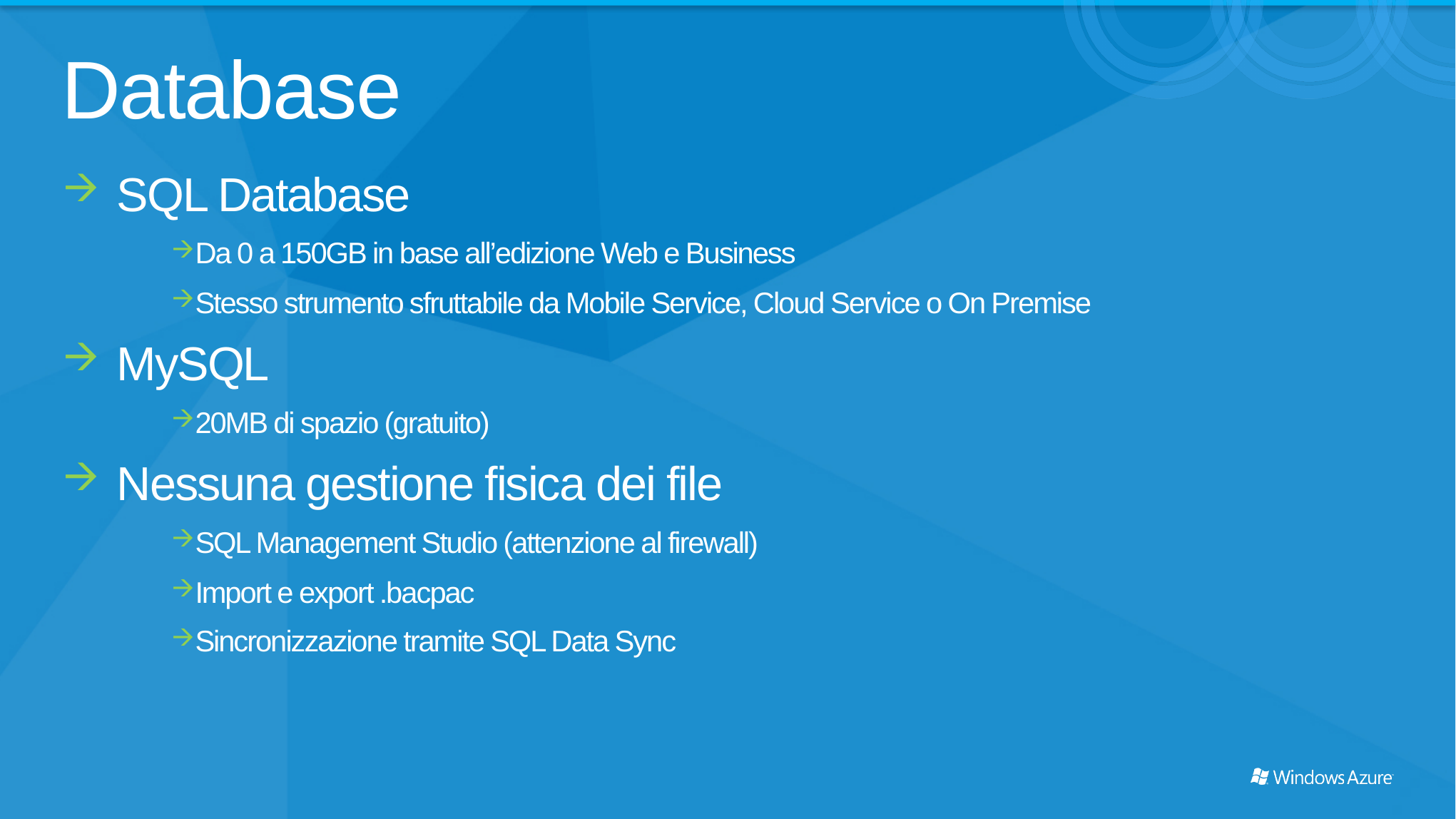

# Database
SQL Database
Da 0 a 150GB in base all’edizione Web e Business
Stesso strumento sfruttabile da Mobile Service, Cloud Service o On Premise
MySQL
20MB di spazio (gratuito)
Nessuna gestione fisica dei file
SQL Management Studio (attenzione al firewall)
Import e export .bacpac
Sincronizzazione tramite SQL Data Sync